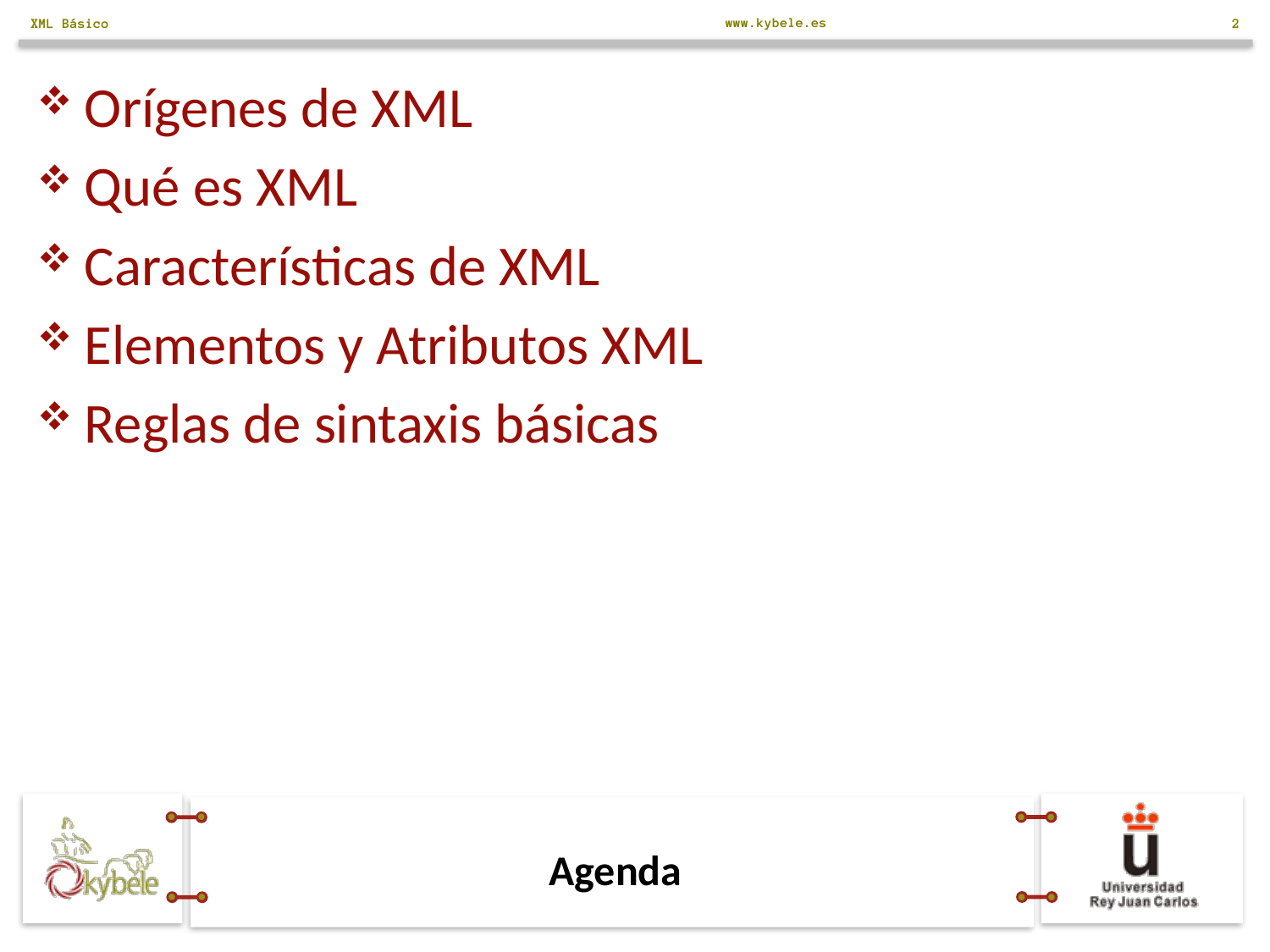

XML Básico
2
Orígenes de XML
Qué es XML
Características de XML
Elementos y Atributos XML
Reglas de sintaxis básicas
# Agenda